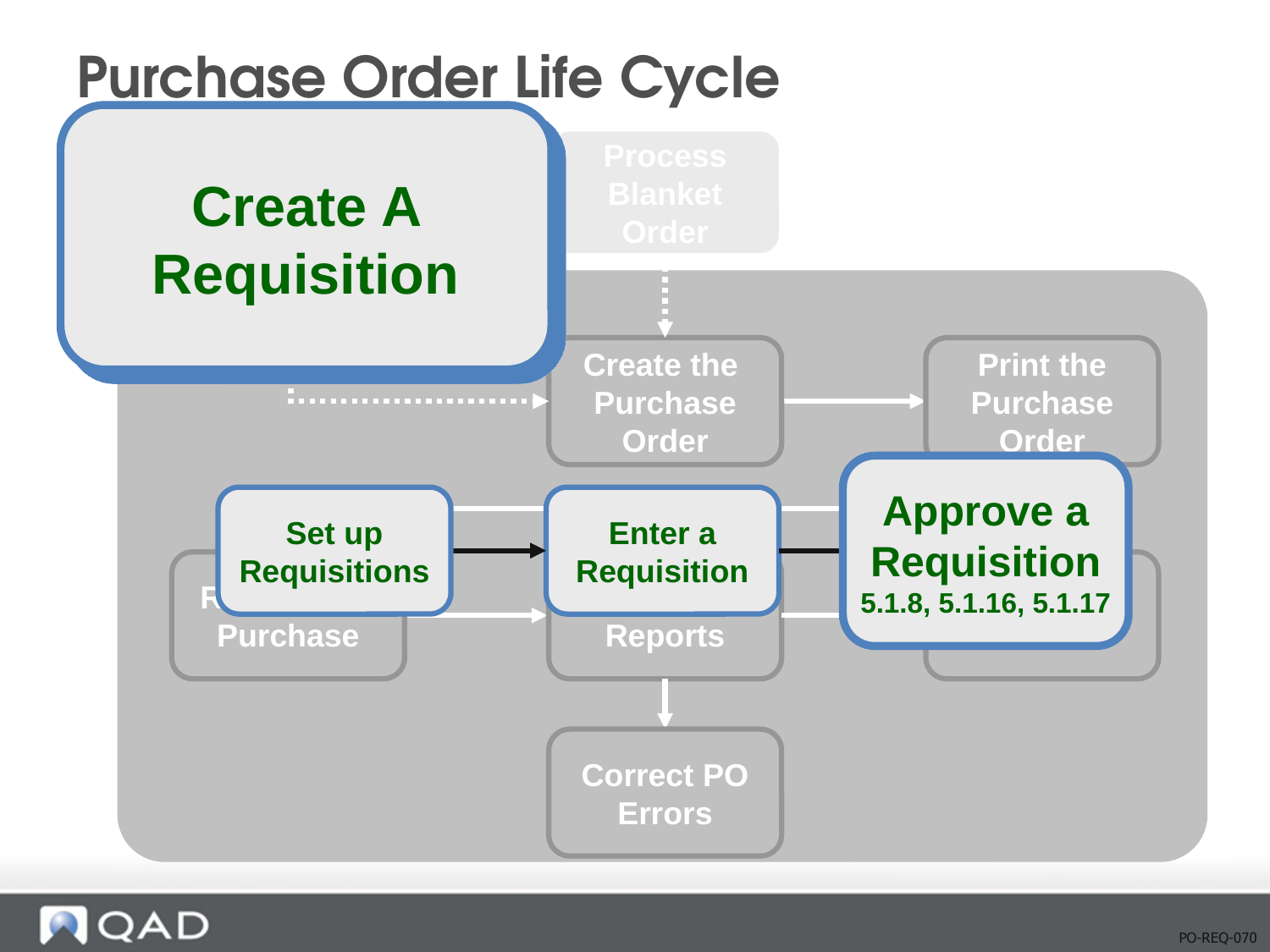

# Purchase Order Life Cycle
Create A Requisition
Process
Blanket Order
Create a
Requisition

Create the
Purchase Order
Print the
Purchase Order
Receive the
Purchase
Print Reports
Return the
Purchase
Correct PO Errors
Approve a
Requisition
5.1.8, 5.1.16, 5.1.17
Set up
Requisitions
Enter a
Requisition
Approve a
Requisition
PO-REQ-070